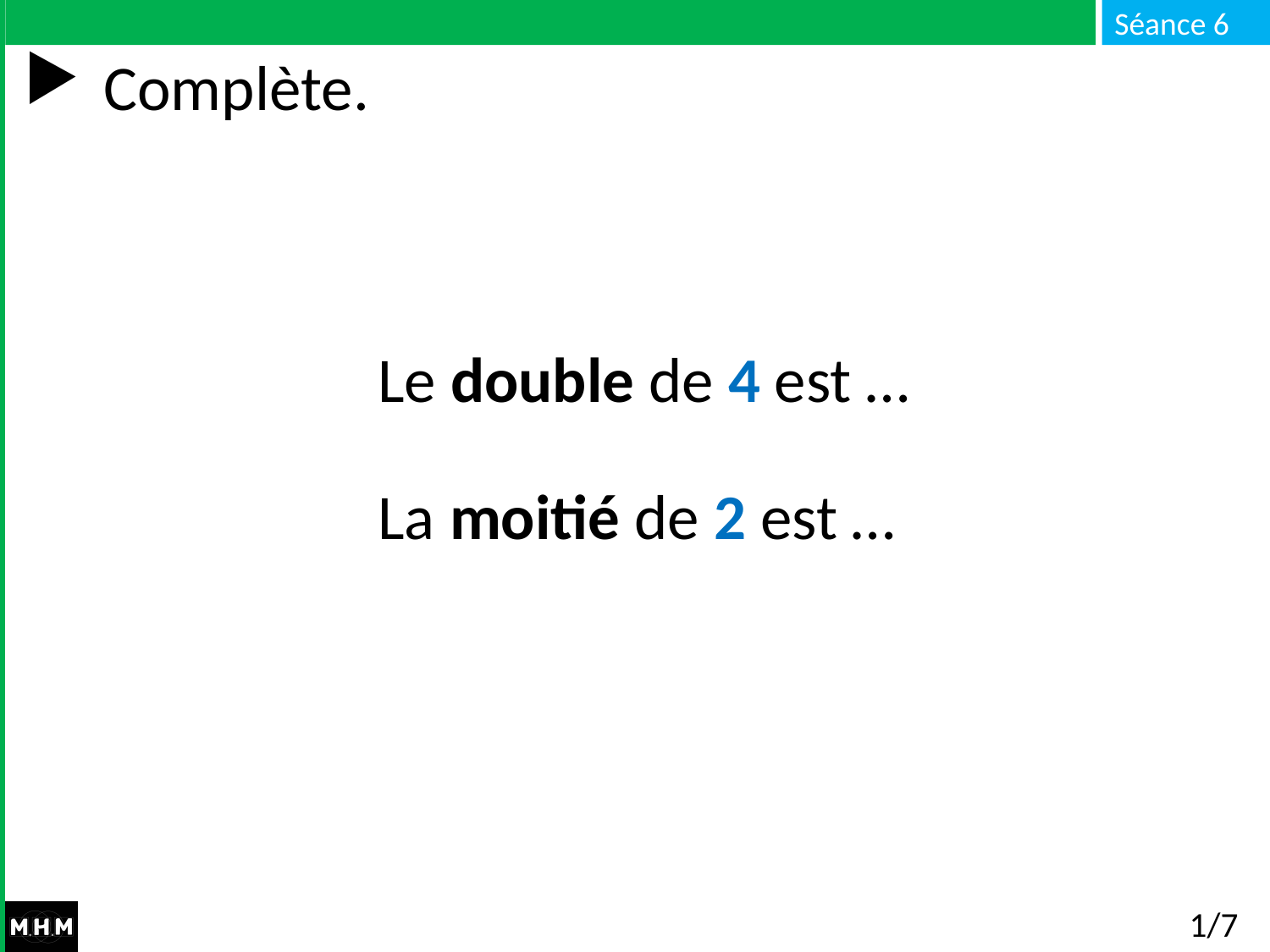

# Complète.
Le double de 4 est …

La moitié de 2 est …
1/7